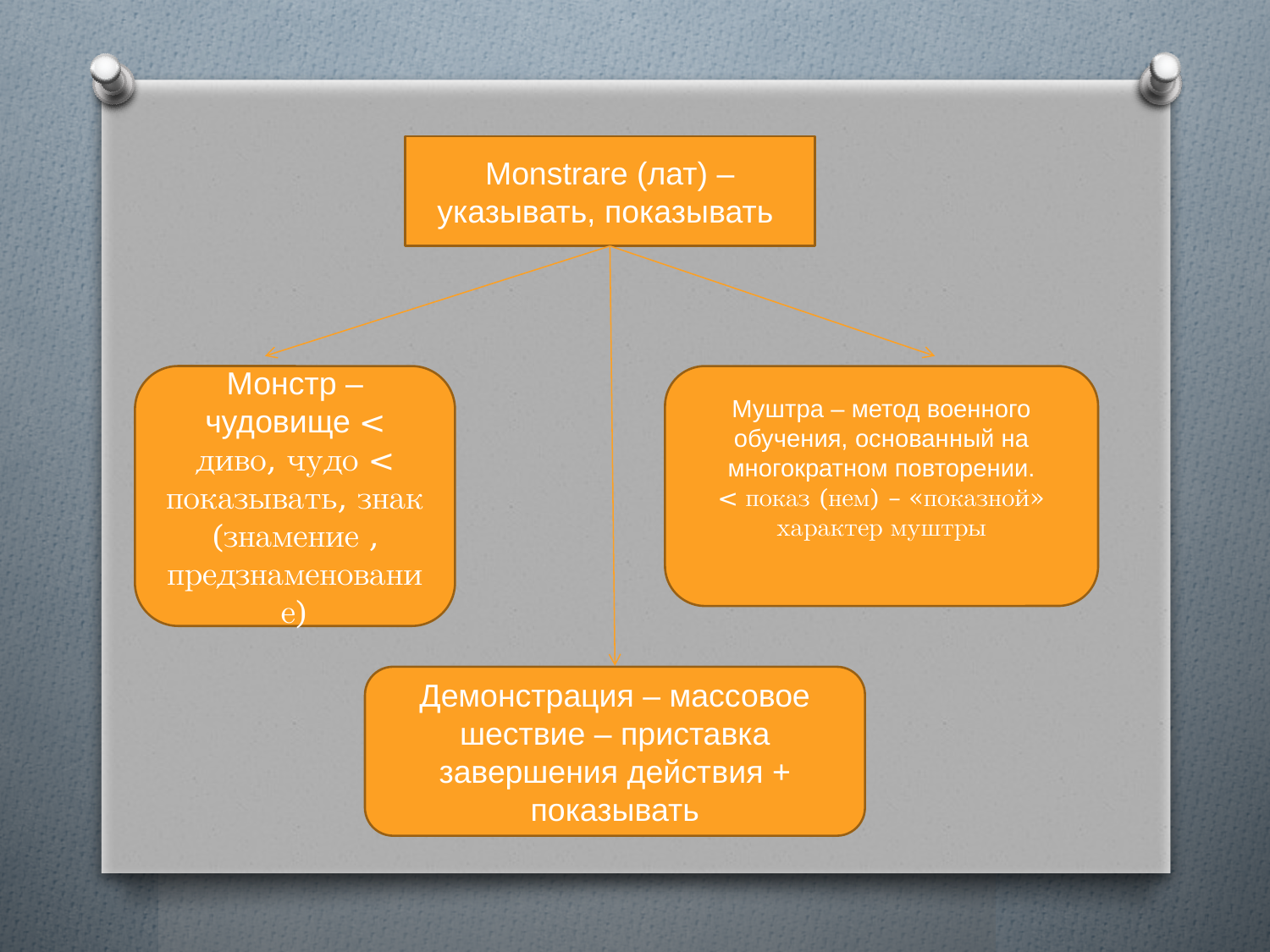

Monstrare (лат) – указывать, показывать
Монстр – чудовище < диво, чудо < показывать, знак (знамение , предзнаменование)
Муштра – метод военного обучения, основанный на многократном повторении.
< показ (нем) – «показной» характер муштры

Демонстрация – массовое шествие – приставка завершения действия + показывать